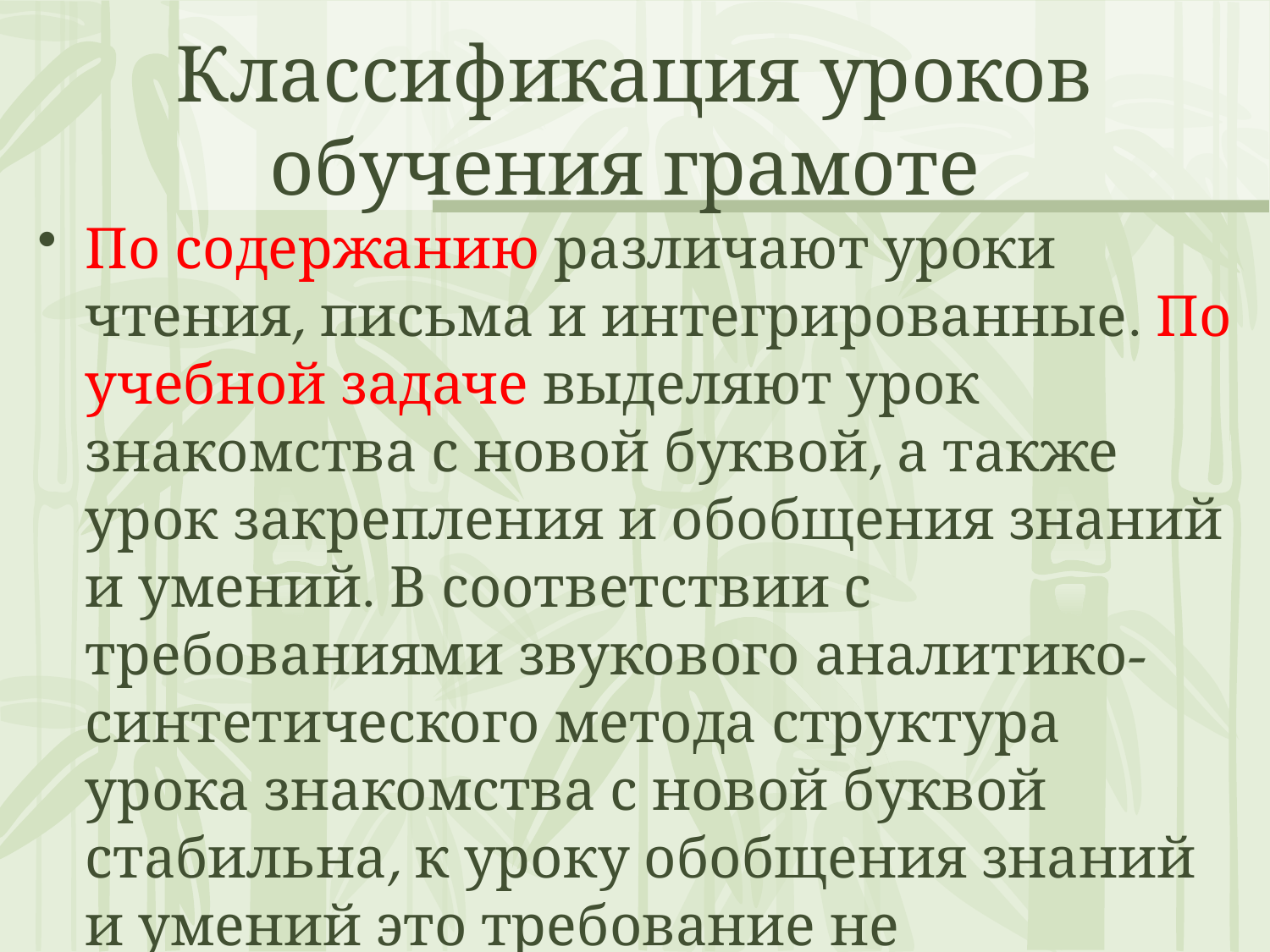

# Классификация уроков обучения грамоте
По содержанию различают уроки чтения, письма и интегрированные. По учебной задаче выделяют урок знакомства с новой буквой, а также урок закрепления и обобщения знаний и умений. В соответствии с требованиями звукового аналитико-синтетического метода структура урока знакомства с новой буквой стабильна, к уроку обобщения знаний и умений это требование не предъявляется.